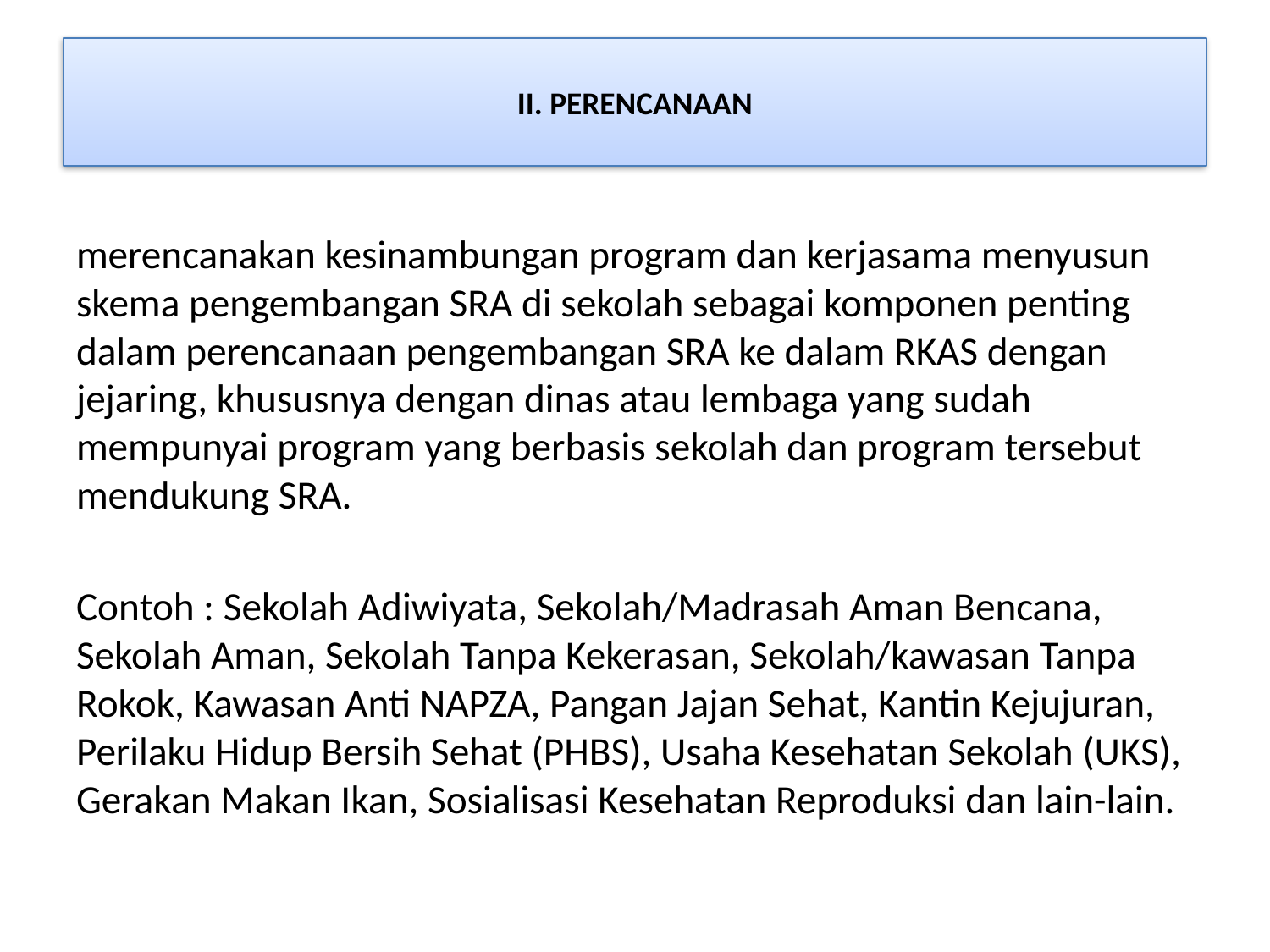

# II. PERENCANAAN
merencanakan kesinambungan program dan kerjasama menyusun skema pengembangan SRA di sekolah sebagai komponen penting dalam perencanaan pengembangan SRA ke dalam RKAS dengan jejaring, khususnya dengan dinas atau lembaga yang sudah mempunyai program yang berbasis sekolah dan program tersebut mendukung SRA.

Contoh : Sekolah Adiwiyata, Sekolah/Madrasah Aman Bencana, Sekolah Aman, Sekolah Tanpa Kekerasan, Sekolah/kawasan Tanpa Rokok, Kawasan Anti NAPZA, Pangan Jajan Sehat, Kantin Kejujuran, Perilaku Hidup Bersih Sehat (PHBS), Usaha Kesehatan Sekolah (UKS), Gerakan Makan Ikan, Sosialisasi Kesehatan Reproduksi dan lain-lain.